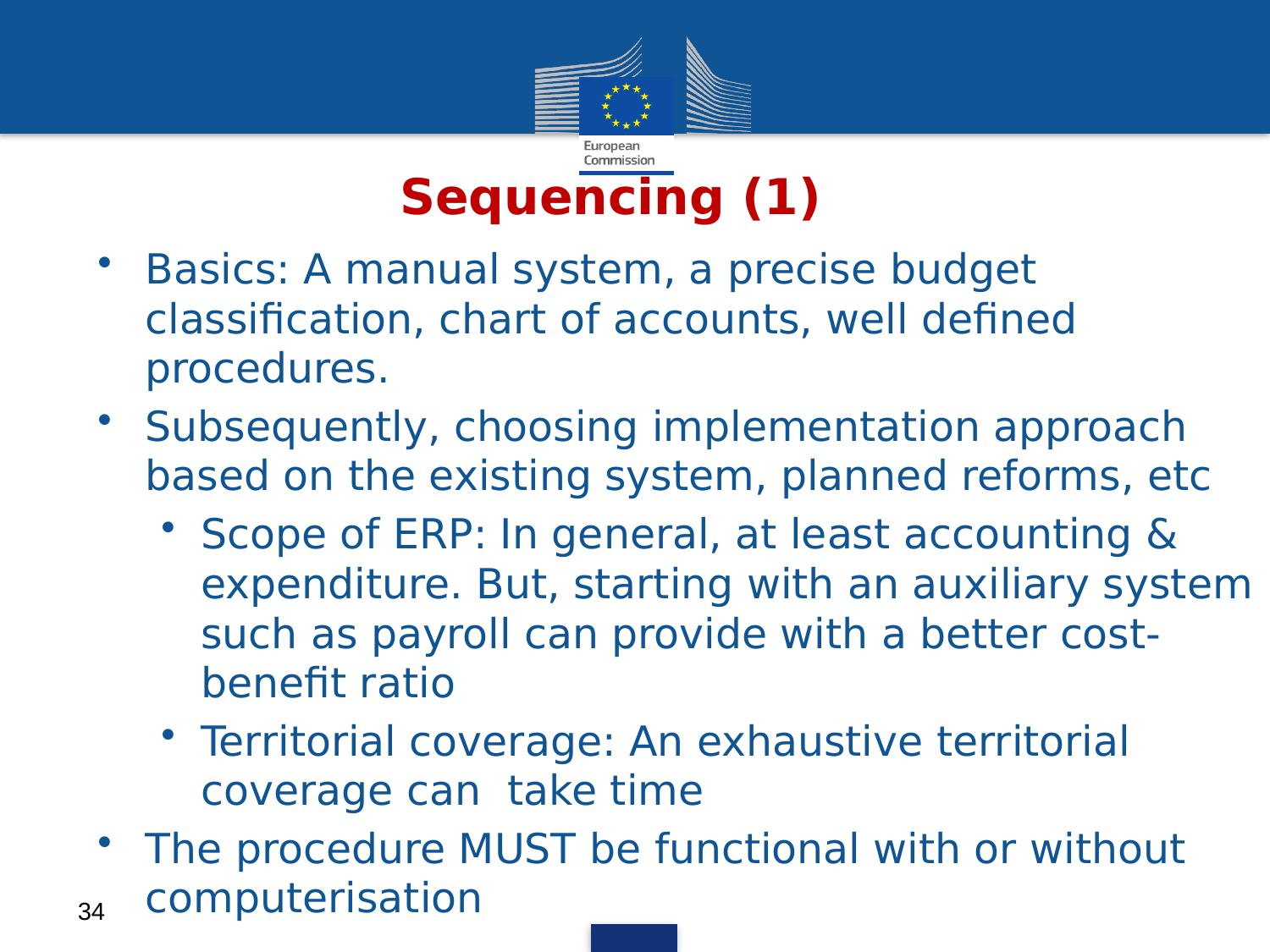

# Sequencing (1)
Basics: A manual system, a precise budget classification, chart of accounts, well defined procedures.
Subsequently, choosing implementation approach based on the existing system, planned reforms, etc
Scope of ERP: In general, at least accounting & expenditure. But, starting with an auxiliary system such as payroll can provide with a better cost-benefit ratio
Territorial coverage: An exhaustive territorial coverage can  take time
The procedure MUST be functional with or without computerisation

34